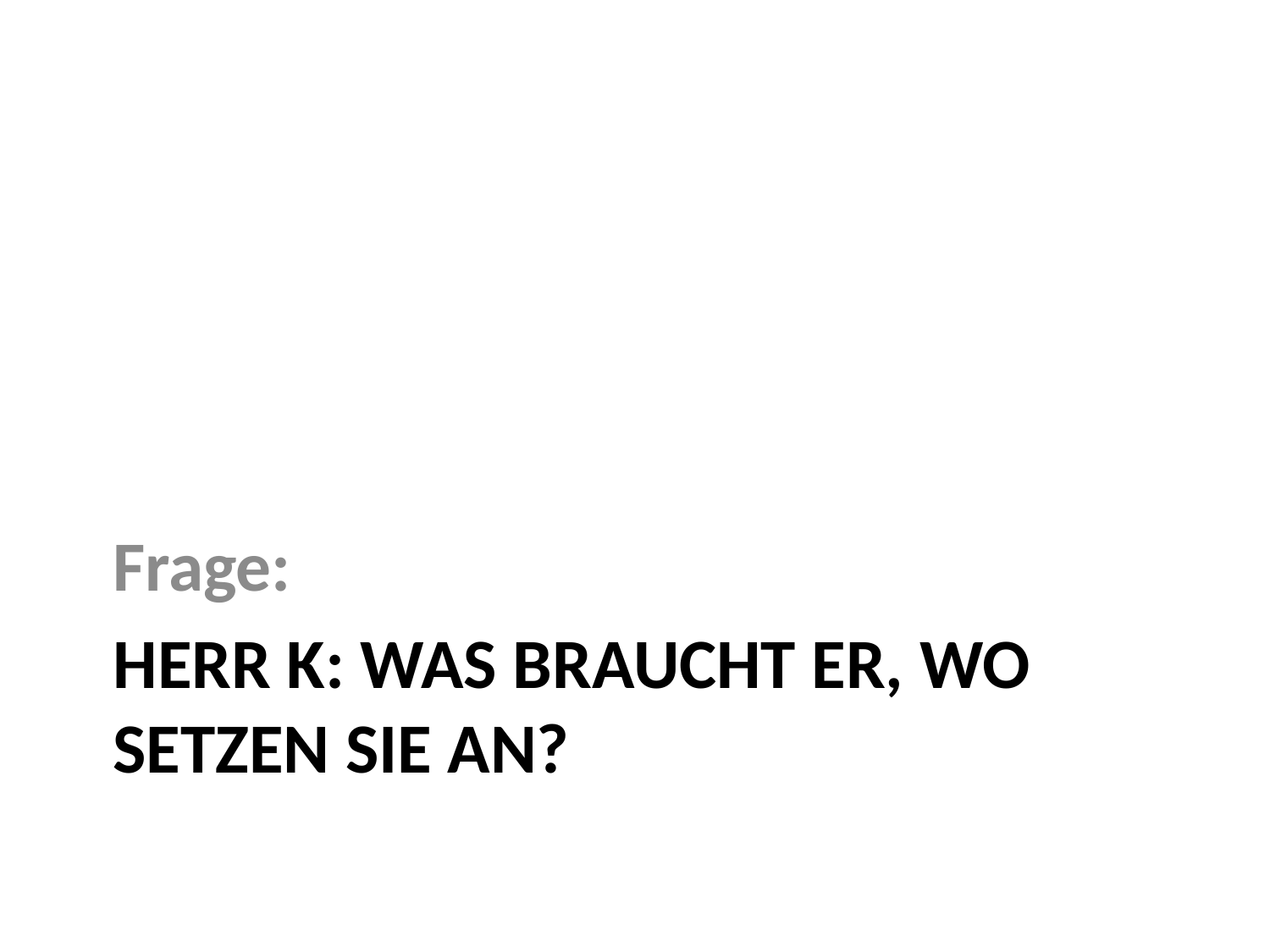

Frage:
# Herr K: was braucht er, wo setzen sie an?